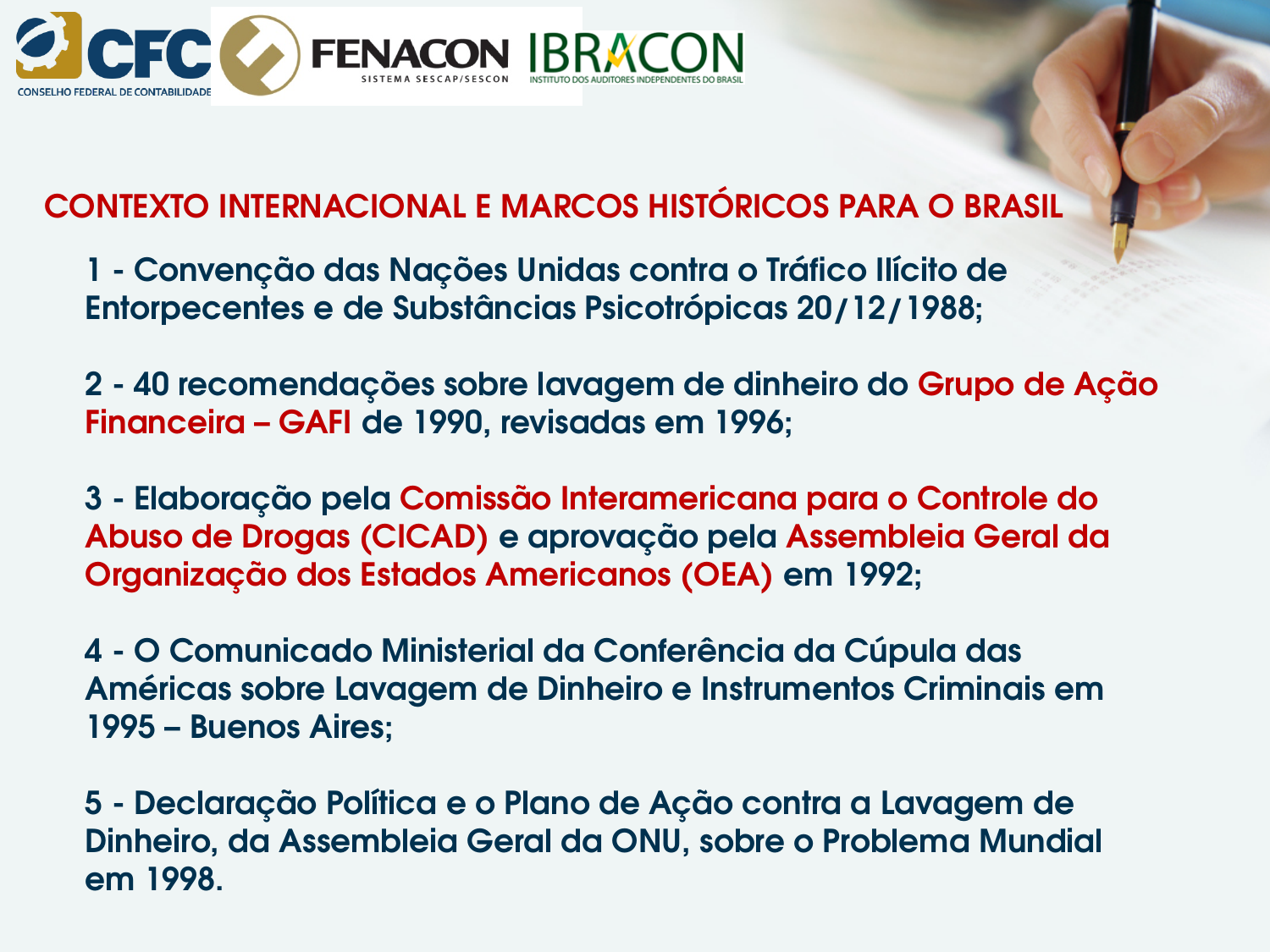

CONTEXTO INTERNACIONAL E MARCOS HISTÓRICOS PARA O BRASIL
	1 - Convenção das Nações Unidas contra o Tráfico Ilícito de Entorpecentes e de Substâncias Psicotrópicas 20/12/1988;
2 - 40 recomendações sobre lavagem de dinheiro do Grupo de Ação Financeira – GAFI de 1990, revisadas em 1996;
3 - Elaboração pela Comissão Interamericana para o Controle do Abuso de Drogas (CICAD) e aprovação pela Assembleia Geral da Organização dos Estados Americanos (OEA) em 1992;
4 - O Comunicado Ministerial da Conferência da Cúpula das Américas sobre Lavagem de Dinheiro e Instrumentos Criminais em 1995 – Buenos Aires;
5 - Declaração Política e o Plano de Ação contra a Lavagem de Dinheiro, da Assembleia Geral da ONU, sobre o Problema Mundial em 1998.